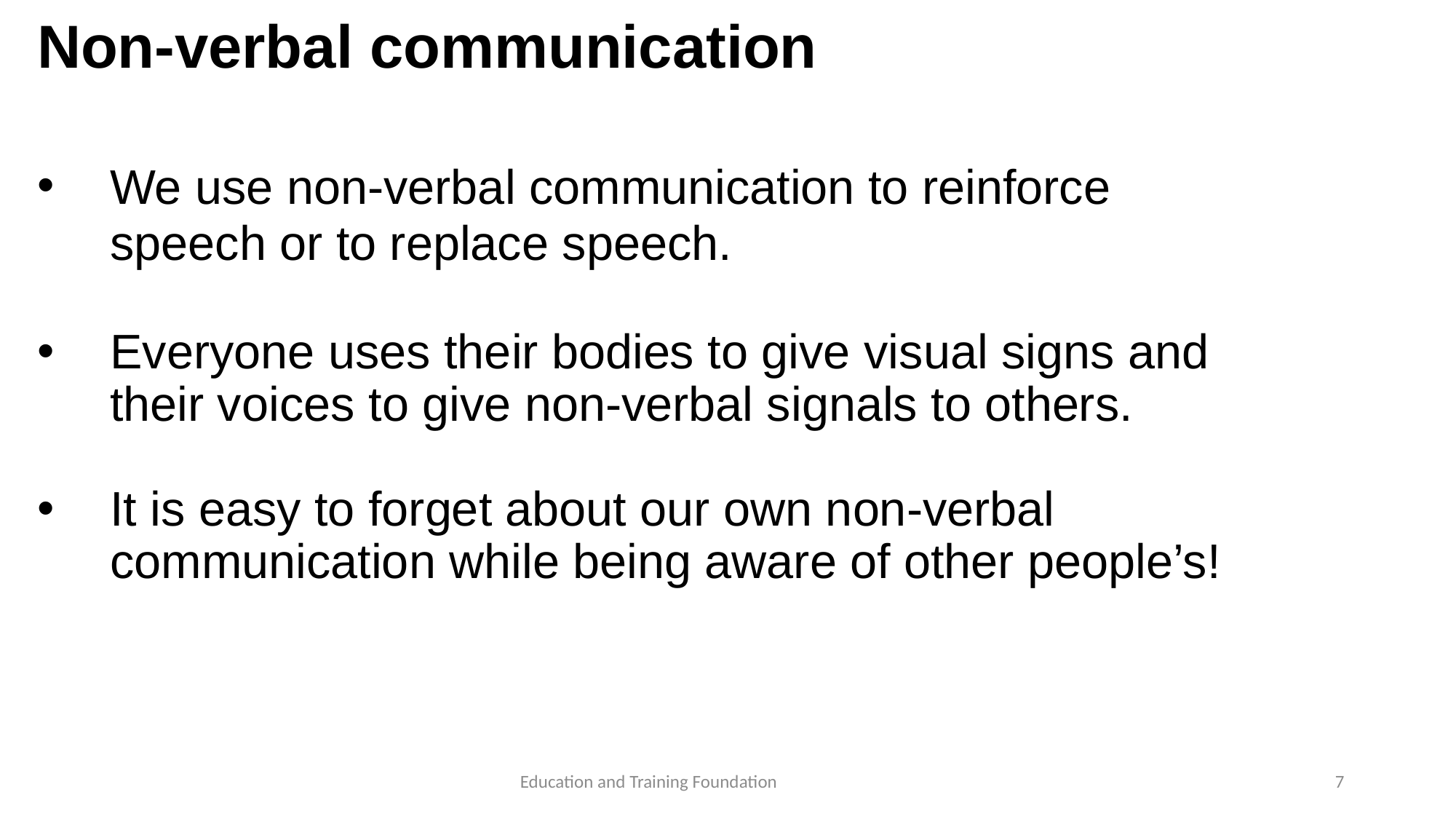

# Non-verbal communication
We use non-verbal communication to reinforce speech or to replace speech.

Everyone uses their bodies to give visual signs and their voices to give non-verbal signals to others.

It is easy to forget about our own non-verbal communication while being aware of other people’s!

7
Education and Training Foundation